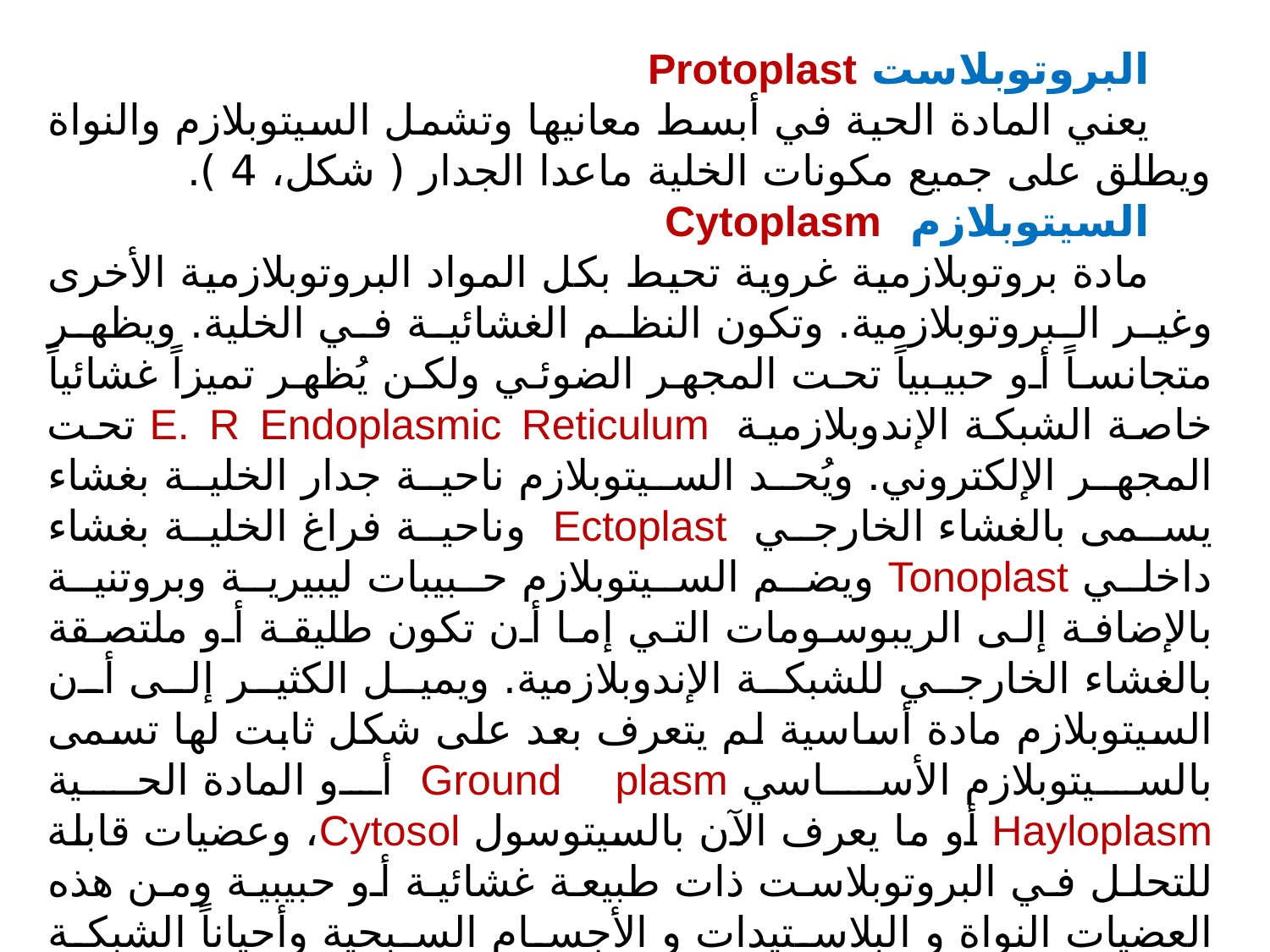

البروتوبلاست Protoplast
يعني المادة الحية في أبسط معانيها وتشمل السيتوبلازم والنواة ويطلق على جميع مكونات الخلية ماعدا الجدار ( شكل، 4 ).
السيتوبلازم  Cytoplasm
مادة بروتوبلازمية غروية تحيط بكل المواد البروتوبلازمية الأخرى وغير البروتوبلازمية. وتكون النظم الغشائية في الخلية. ويظهر متجانساً أو حبيبياً تحت المجهر الضوئي ولكن يُظهر تميزاً غشائياً خاصة الشبكة الإندوبلازمية  E. R Endoplasmic Reticulum تحت المجهر الإلكتروني. ويُحد السيتوبلازم ناحية جدار الخلية بغشاء يسمى بالغشاء الخارجي  Ectoplast  وناحية فراغ الخلية بغشاء داخلي Tonoplast ويضم السيتوبلازم حبيبات ليبيرية وبروتنية بالإضافة إلى الريبوسومات التي إما أن تكون طليقة أو ملتصقة بالغشاء الخارجي للشبكة الإندوبلازمية. ويميل الكثير إلى أن السيتوبلازم مادة أساسية لم يتعرف بعد على شكل ثابت لها تسمى بالسيتوبلازم الأسـاسي Ground plasm  أو المادة الحـية Hayloplasm أو ما يعرف الآن بالسيتوسول Cytosol، وعضيات قابلة للتحلل في البروتوبلاست ذات طبيعة غشائية أو حبيبية ومن هذه العضيات النواة و البلاستيدات و الأجسام السبحية وأحياناً الشبكة الإندوبلازمية ER والدكتيوسومات Dictyosomes والأخيران قد يعتبران من الأنظمة الغشائية. ويظهر السيتوبلازم في الخلايا الحية كمادة نصف شفافة يكوّن الماء 85 - 90٪ من مكوناته. كما توجد الأملاح والمواد الكربوايدراتية والمواد الذائبة منتشرة في صورة أيونية أو جزيئية. كما توجد البروتينات والدهون في حالة غروية وهي المكونات الأساسية للنظم الغشائية الموجودة في السيتوبلازم ( شكل 4).